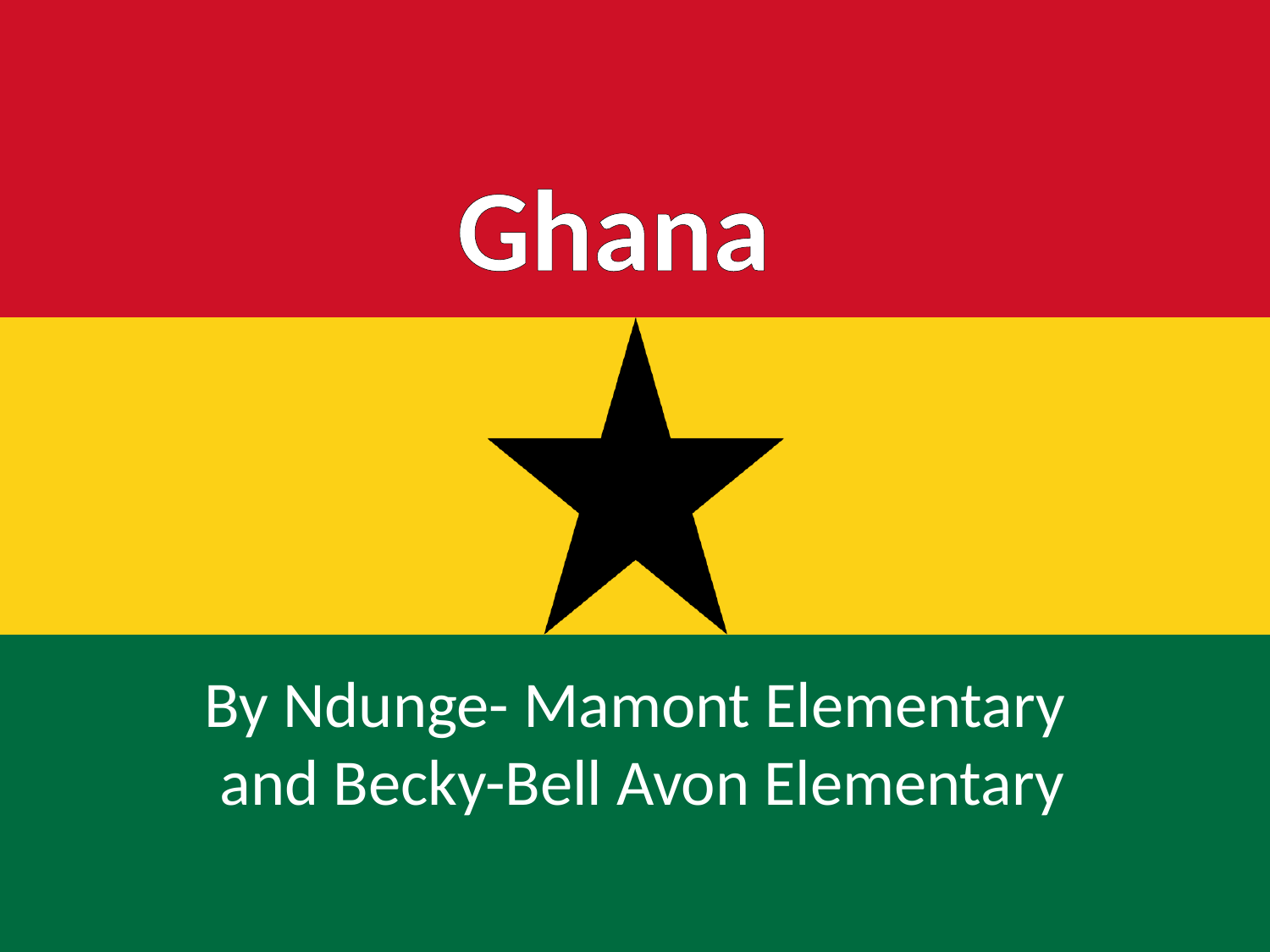

Ghana
By Ndunge- Mamont Elementary  and Becky-Bell Avon Elementary